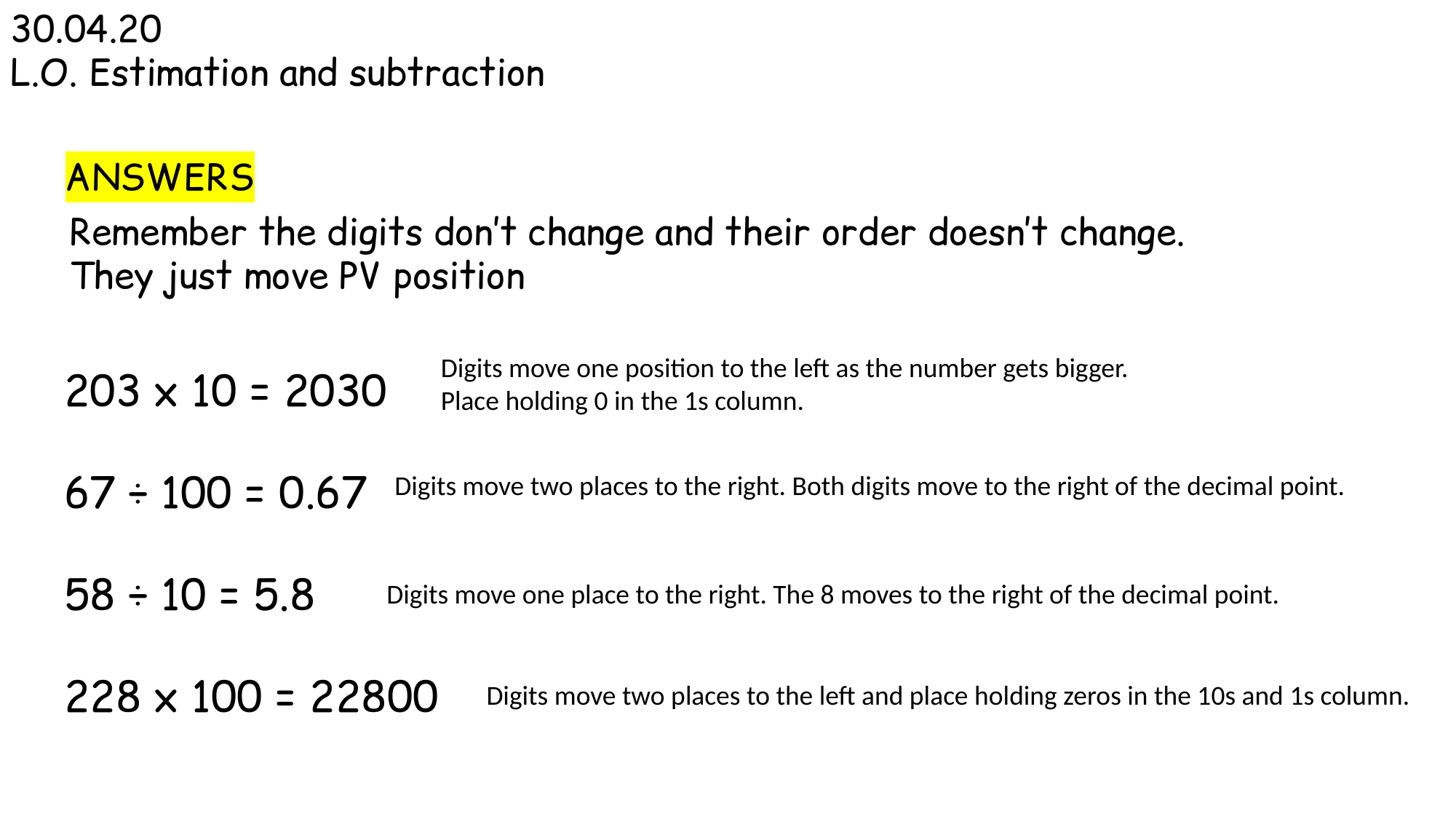

30.04.20
L.O. Estimation and subtraction
ANSWERS
Remember the digits don’t change and their order doesn’t change.
They just move PV position
Digits move one position to the left as the number gets bigger.
Place holding 0 in the 1s column.
203 x 10 = 2030

67 ÷ 100 = 0.67

58 ÷ 10 = 5.8

228 x 100 = 22800

Digits move two places to the right. Both digits move to the right of the decimal point.
Digits move one place to the right. The 8 moves to the right of the decimal point.
Digits move two places to the left and place holding zeros in the 10s and 1s column.